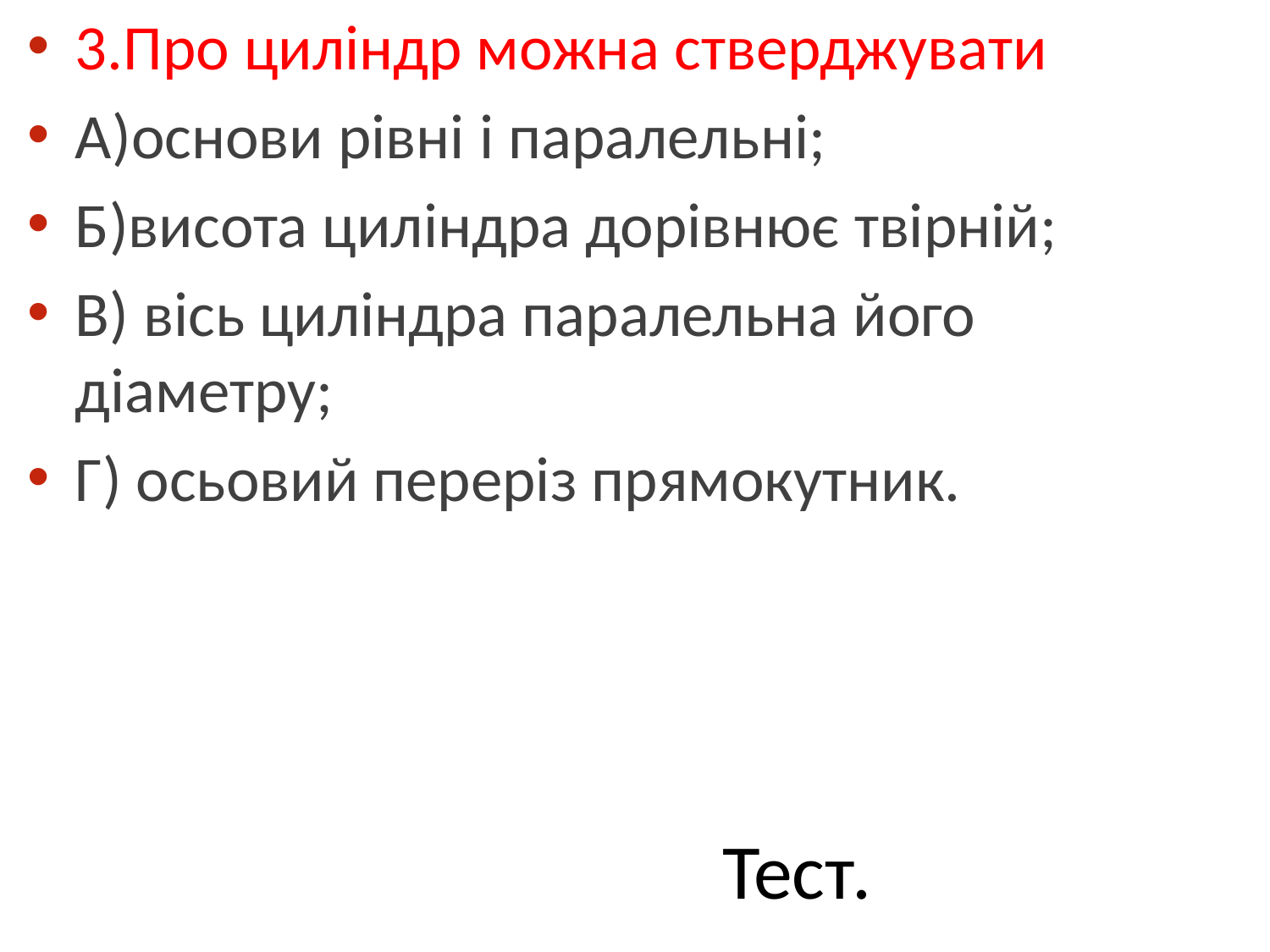

3.Про циліндр можна стверджувати
А)основи рівні і паралельні;
Б)висота циліндра дорівнює твірній;
В) вісь циліндра паралельна його діаметру;
Г) осьовий переріз прямокутник.

# Тест.